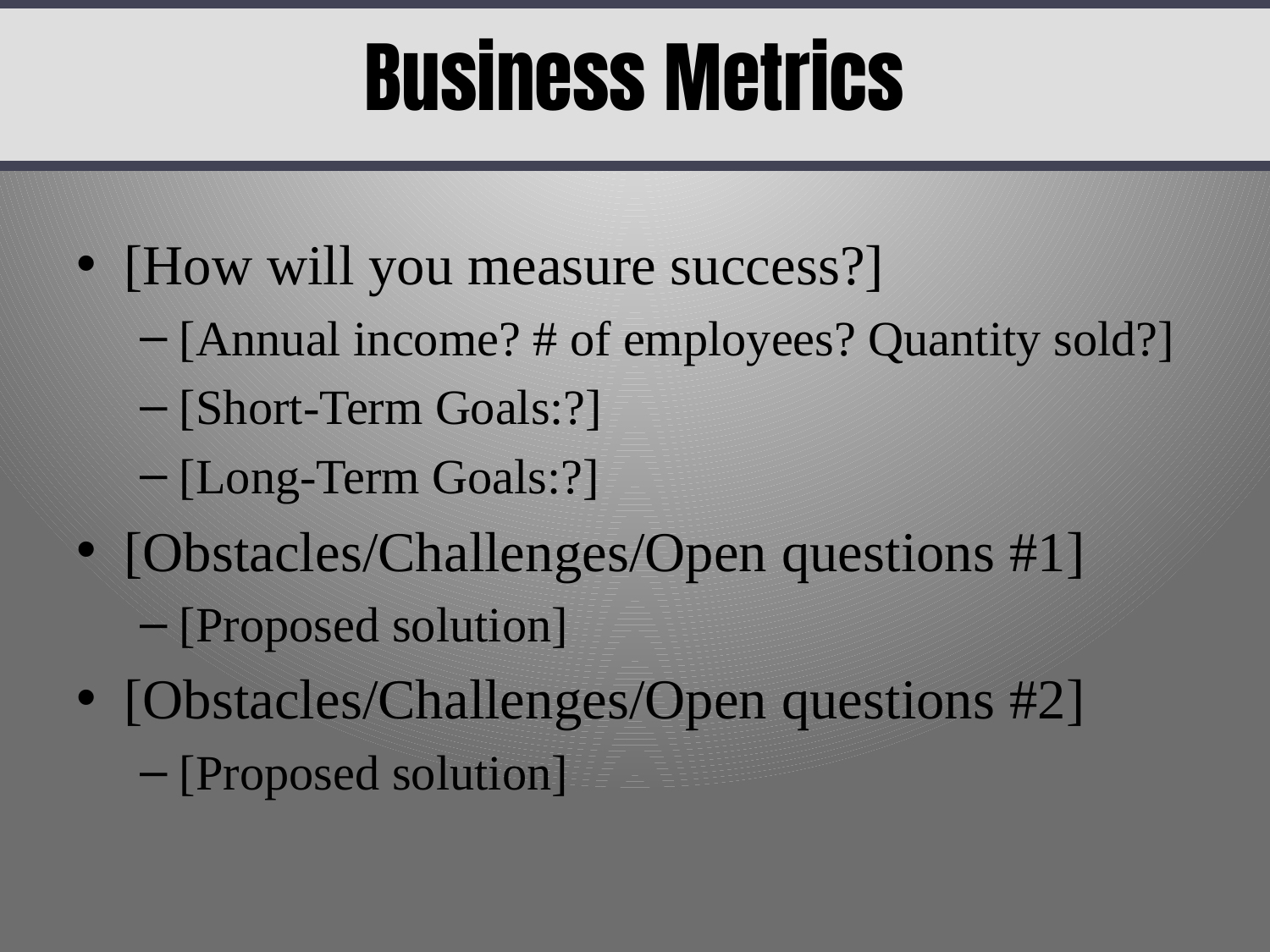

# Business Metrics
[How will you measure success?]
[Annual income? # of employees? Quantity sold?]
[Short-Term Goals:?]
[Long-Term Goals:?]
[Obstacles/Challenges/Open questions #1]
[Proposed solution]
[Obstacles/Challenges/Open questions #2]
[Proposed solution]